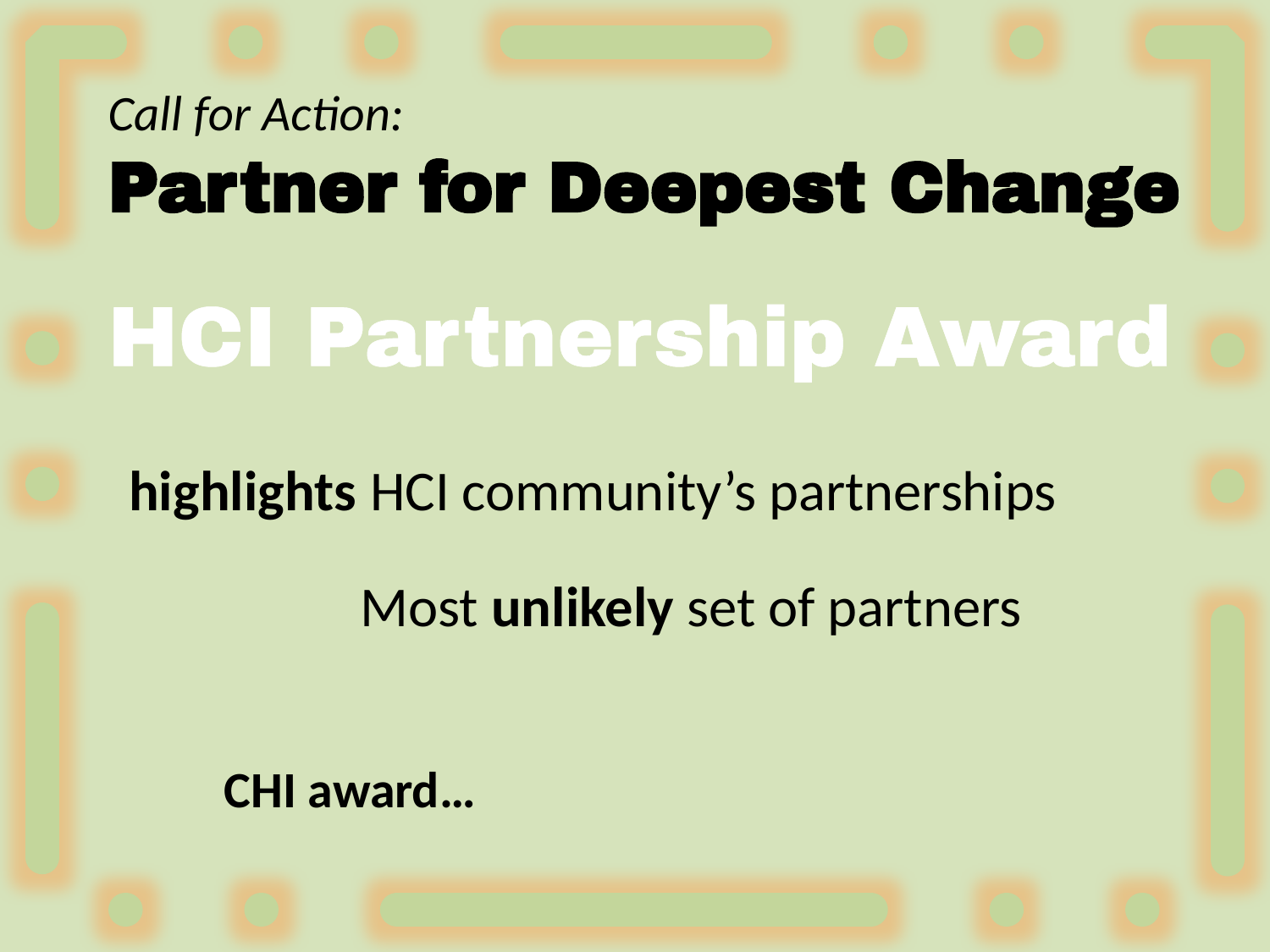

# Call for Action: Partner for Deepest Change
HCI Partnership Award
highlights HCI community’s partnerships
Most unlikely set of partners
CHI award…